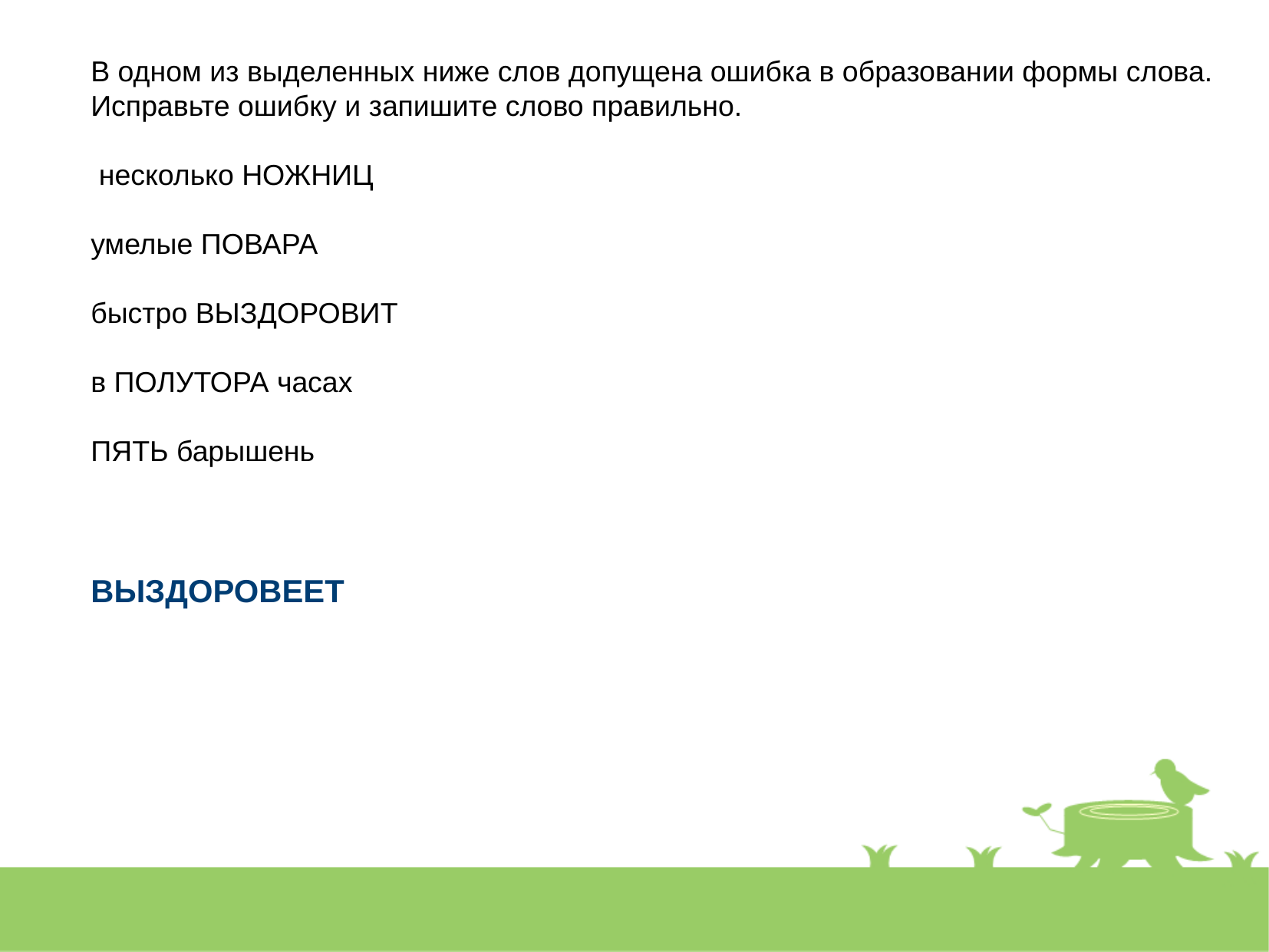

В одном из выделенных ниже слов допущена ошибка в образовании формы слова. Исправьте ошибку и запишите слово правильно.

 несколько НОЖНИЦ

умелые ПОВАРА

быстро ВЫЗДОРОВИТ

в ПОЛУТОРА часах

ПЯТЬ барышень

ВЫЗДОРОВЕЕТ